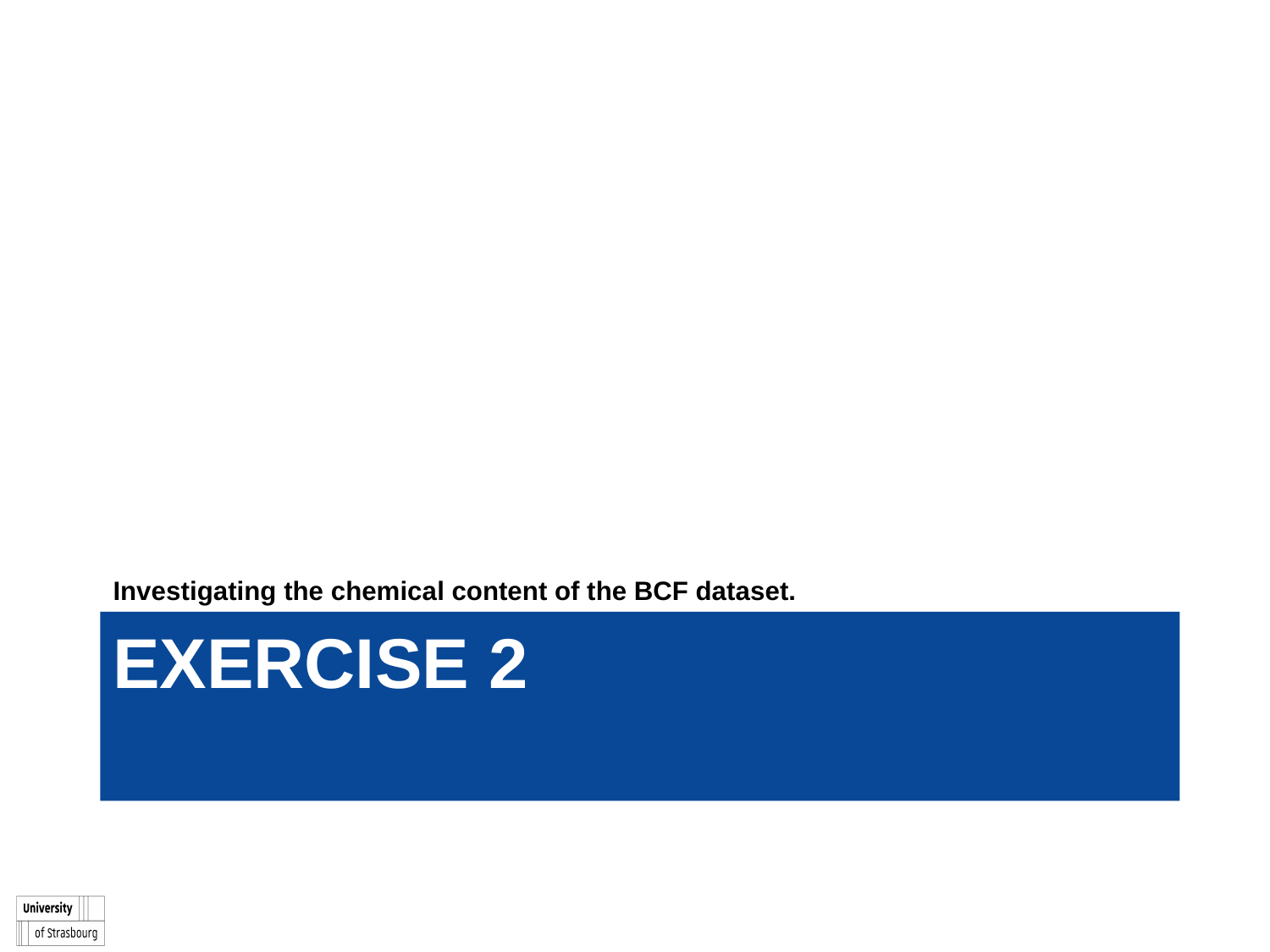

Investigating the chemical content of the BCF dataset.
# Exercise 2